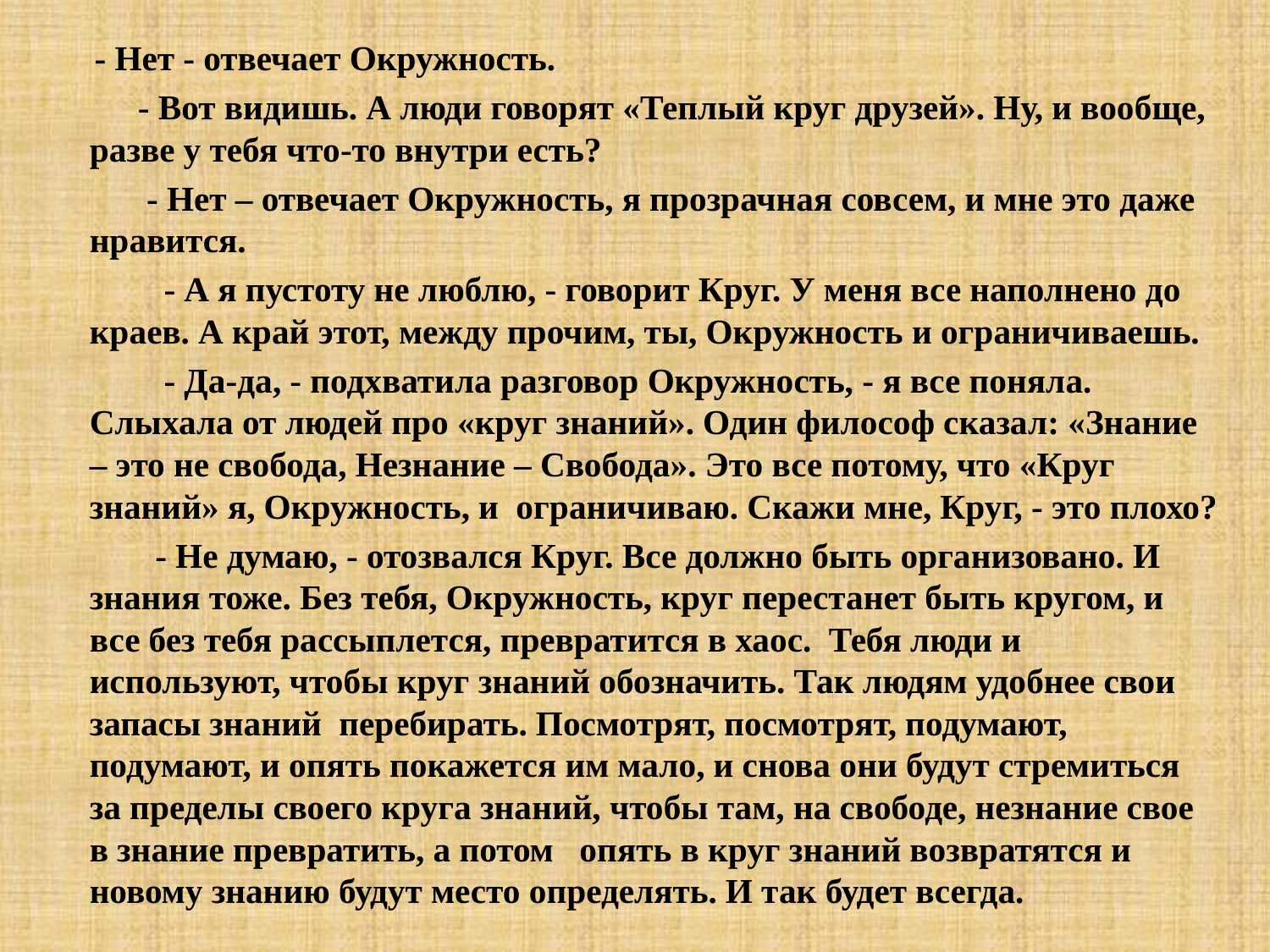

- Нет - отвечает Окружность.
           - Вот видишь. А люди говорят «Теплый круг друзей». Ну, и вообще, разве у тебя что-то внутри есть?
            - Нет – отвечает Окружность, я прозрачная совсем, и мне это даже нравится.
              - А я пустоту не люблю, - говорит Круг. У меня все наполнено до краев. А край этот, между прочим, ты, Окружность и ограничиваешь.
              - Да-да, - подхватила разговор Окружность, - я все поняла. Слыхала от людей про «круг знаний». Один философ сказал: «Знание – это не свобода, Незнание – Свобода». Это все потому, что «Круг знаний» я, Окружность, и  ограничиваю. Скажи мне, Круг, - это плохо?
             - Не думаю, - отозвался Круг. Все должно быть организовано. И знания тоже. Без тебя, Окружность, круг перестанет быть кругом, и все без тебя рассыплется, превратится в хаос.  Тебя люди и используют, чтобы круг знаний обозначить. Так людям удобнее свои запасы знаний  перебирать. Посмотрят, посмотрят, подумают, подумают, и опять покажется им мало, и снова они будут стремиться за пределы своего круга знаний, чтобы там, на свободе, незнание свое в знание превратить, а потом   опять в круг знаний возвратятся и новому знанию будут место определять. И так будет всегда.